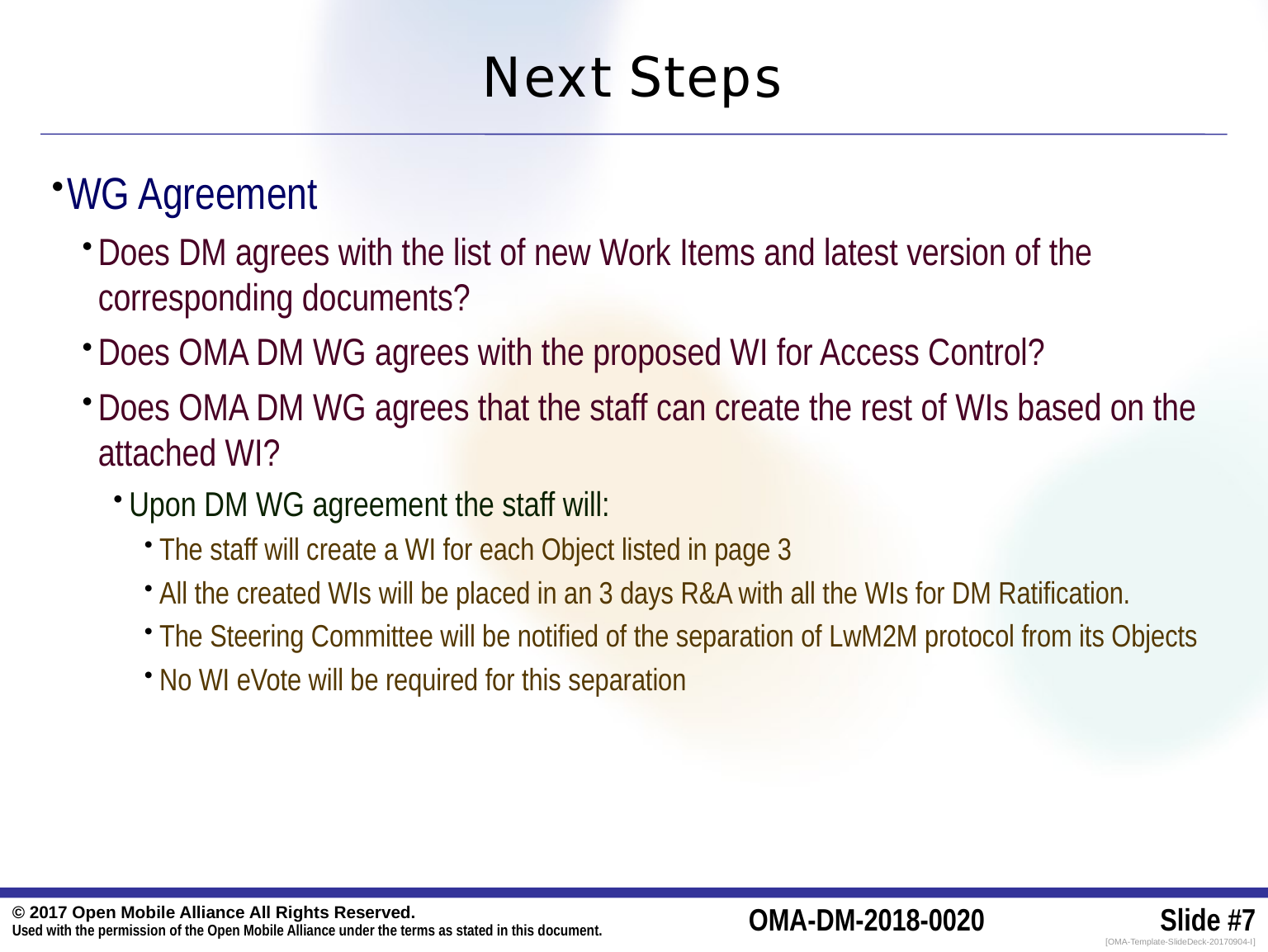

# Next Steps
WG Agreement
Does DM agrees with the list of new Work Items and latest version of the corresponding documents?
Does OMA DM WG agrees with the proposed WI for Access Control?
Does OMA DM WG agrees that the staff can create the rest of WIs based on the attached WI?
Upon DM WG agreement the staff will:
The staff will create a WI for each Object listed in page 3
All the created WIs will be placed in an 3 days R&A with all the WIs for DM Ratification.
The Steering Committee will be notified of the separation of LwM2M protocol from its Objects
No WI eVote will be required for this separation